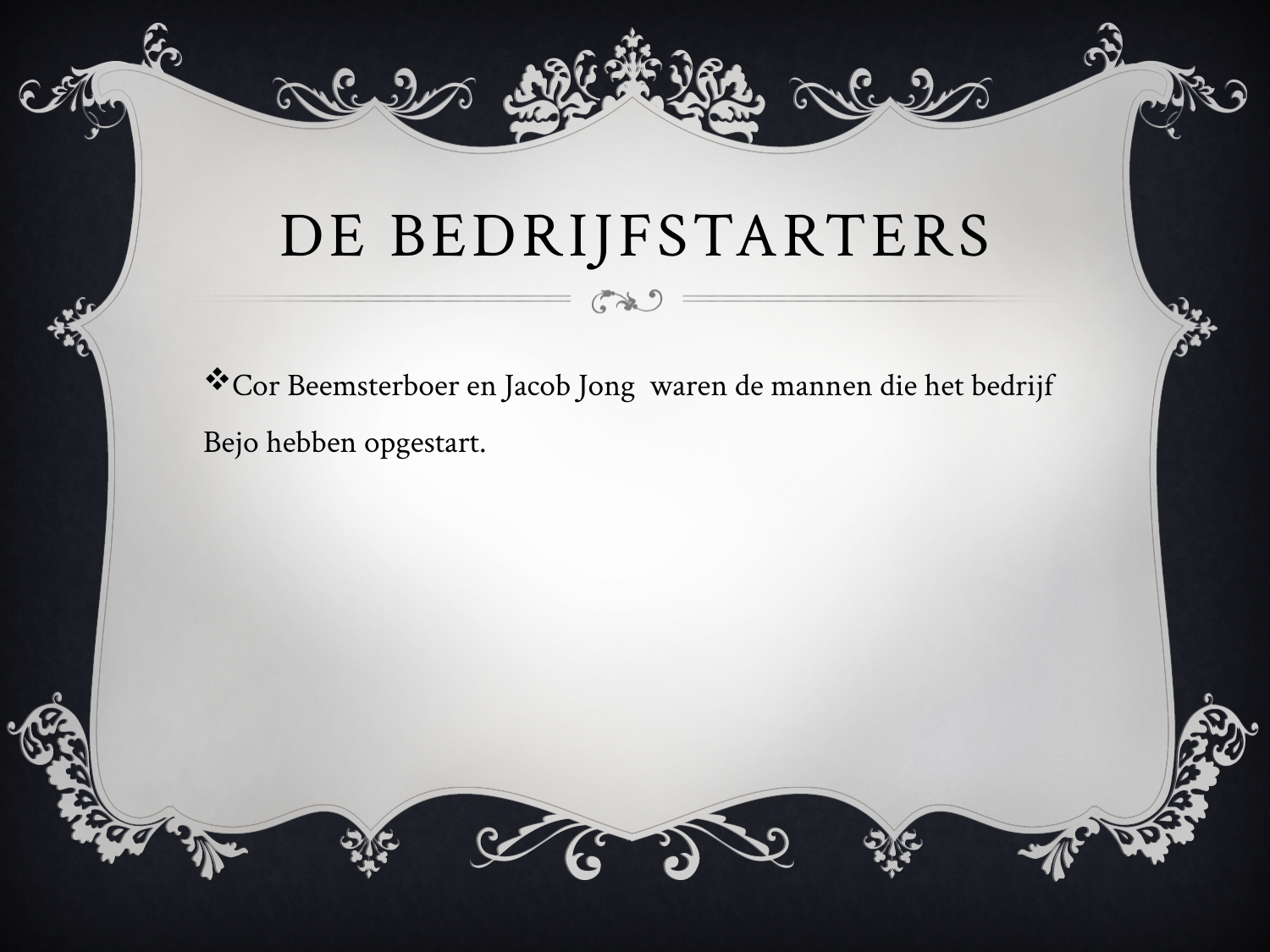

# De bedrijfstarters
Cor Beemsterboer en Jacob Jong  waren de mannen die het bedrijf Bejo hebben opgestart.